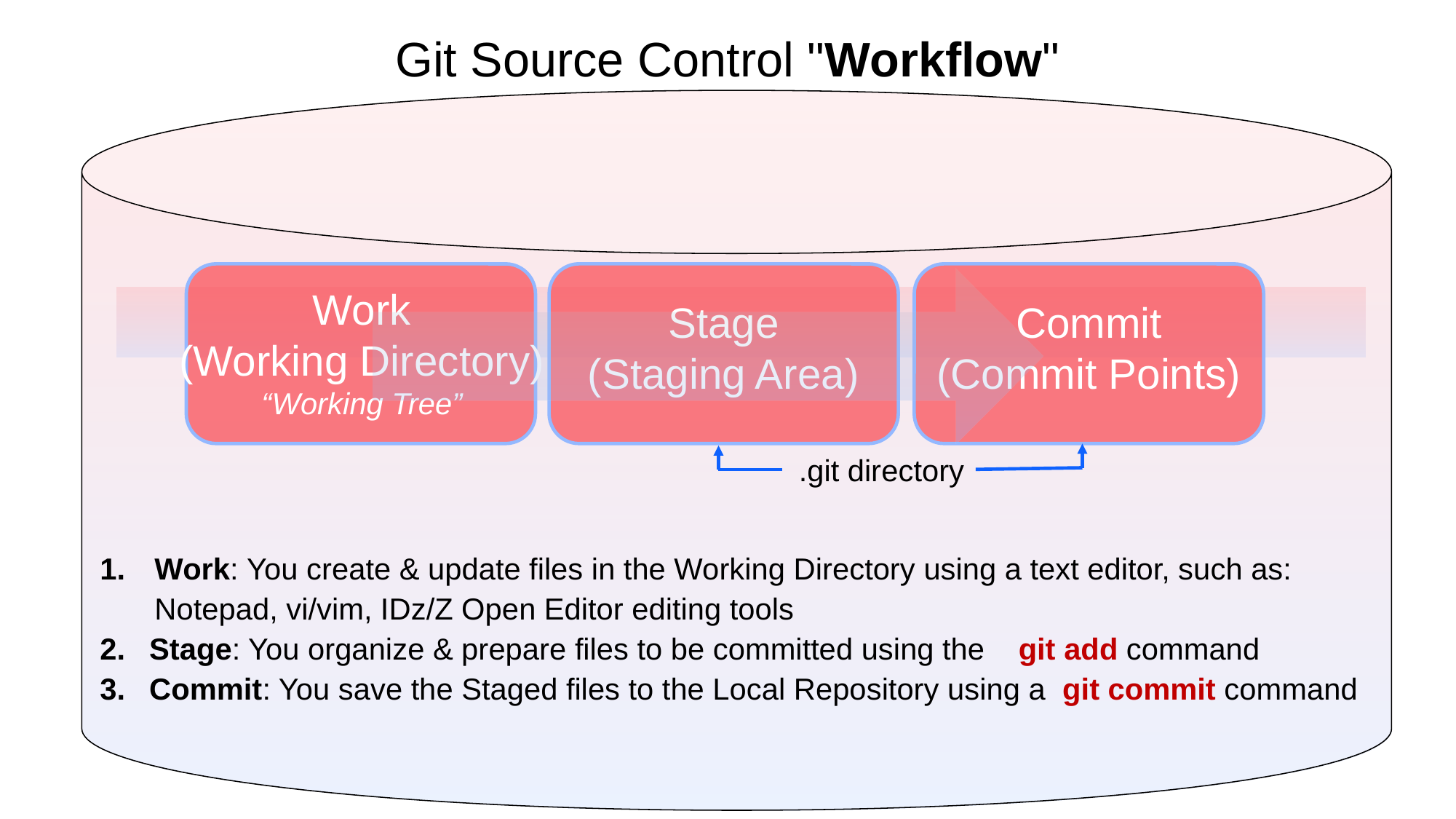

# Git Source Control "Workflow"

Stage
(Staging Area)

Commit
(Commit Points)

Work
(Working Directory)
“Working Tree”

.git directory
Work: You create & update files in the Working Directory using a text editor, such as: Notepad, vi/vim, IDz/Z Open Editor editing tools
 Stage: You organize & prepare files to be committed using the    git add command
 Commit: You save the Staged files to the Local Repository using a  git commit command